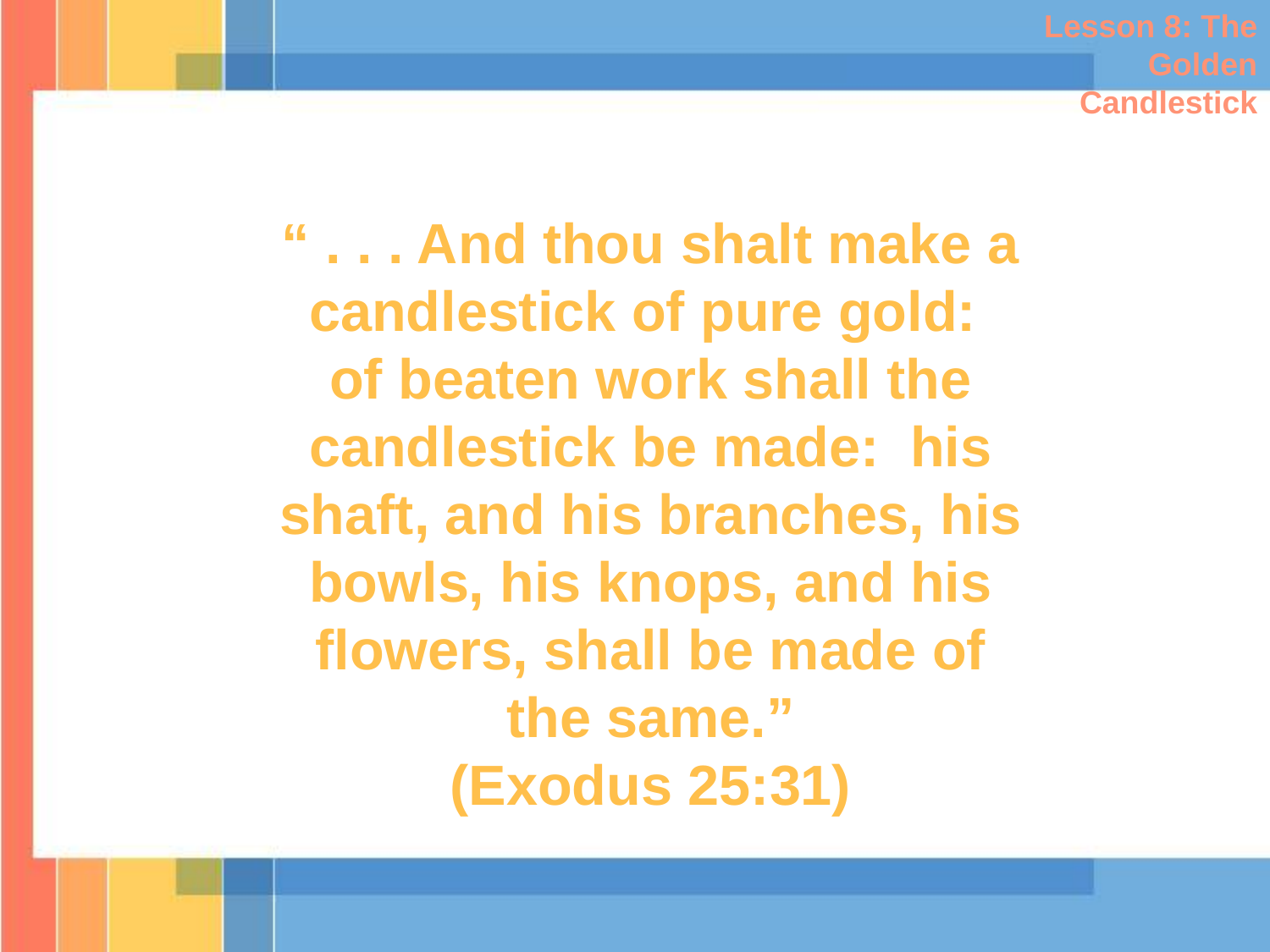

Lesson 8: The Golden Candlestick
“ . . . And thou shalt make a candlestick of pure gold:  of beaten work shall the candlestick be made:  his shaft, and his branches, his bowls, his knops, and his flowers, shall be made of the same.”
(Exodus 25:31)